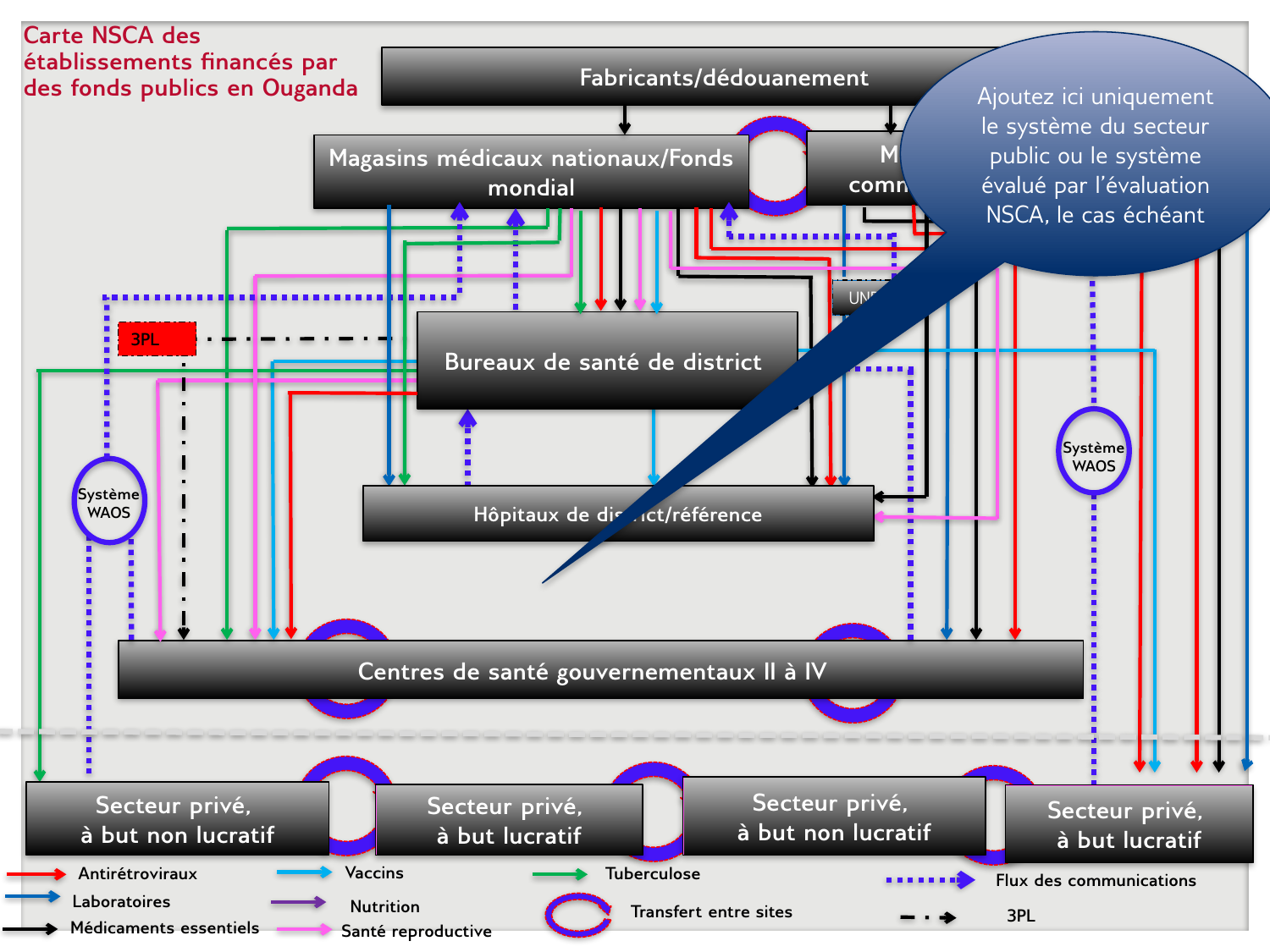

Carte NSCA des établissements financés par des fonds publics en Ouganda
Ajoutez ici uniquement le système du secteur public ou le système évalué par l’évaluation NSCA, le cas échéant
Fabricants/dédouanement

Magasins médicaux communs/Fonds mondial
Magasins médicaux nationaux/Fonds mondial
UNPHL
Bureaux de santé de district
3PL

Système WAOS

Système WAOS
Hôpitaux de district/référence

Centres de santé gouvernementaux II à IV

Secteur privé,
à but non lucratif

Secteur privé,
à but non lucratif

Secteur privé,
à but lucratif

Secteur privé,
à but lucratif

Vaccins
Antirétroviraux
Tuberculose
Flux des communications
Laboratoires
Nutrition

Transfert entre sites
3PL
Médicaments essentiels
Santé reproductive